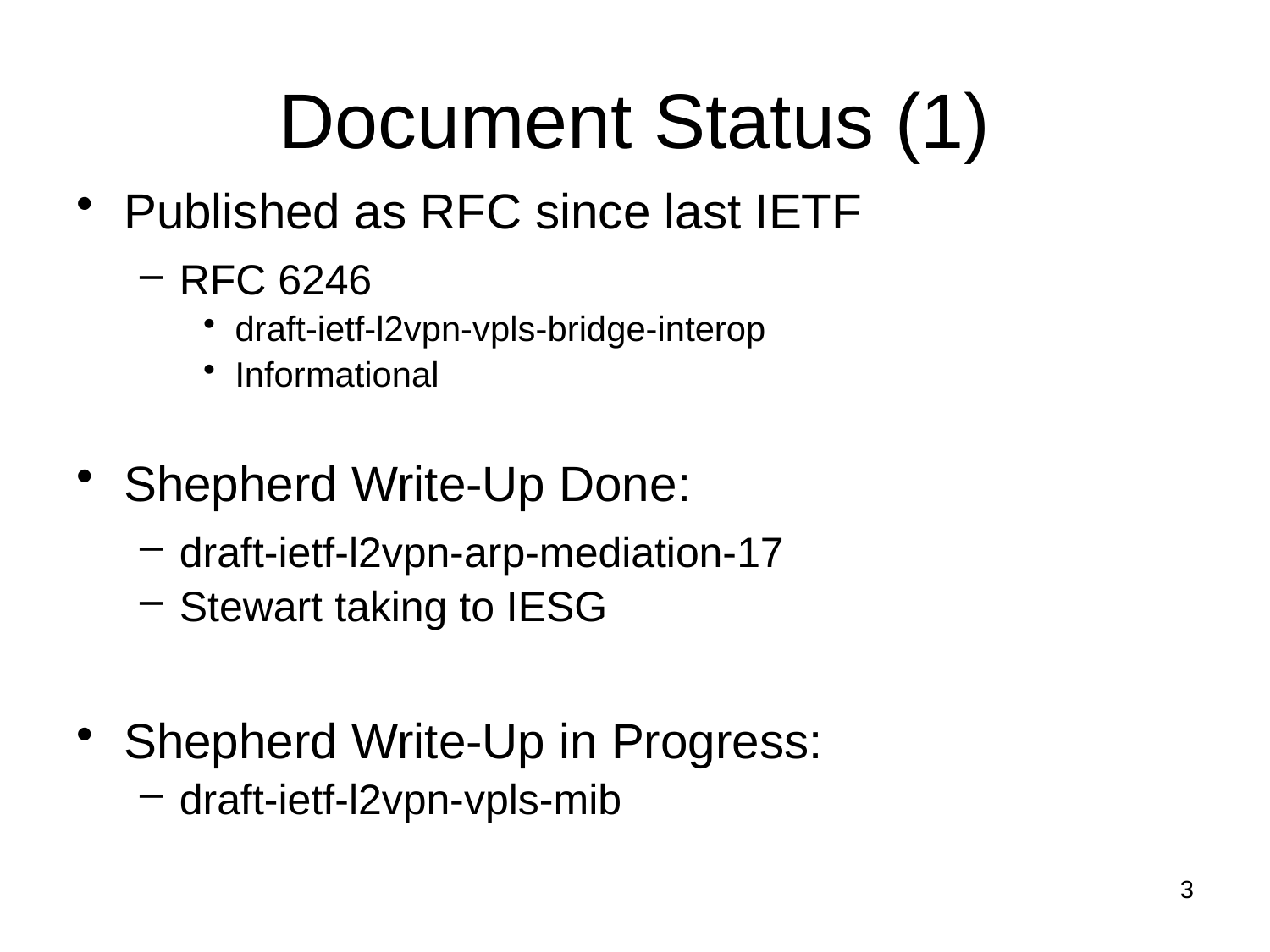

# Document Status (1)
Published as RFC since last IETF
RFC 6246
draft-ietf-l2vpn-vpls-bridge-interop
Informational

Shepherd Write-Up Done:
draft-ietf-l2vpn-arp-mediation-17
Stewart taking to IESG

Shepherd Write-Up in Progress:
draft-ietf-l2vpn-vpls-mib
3